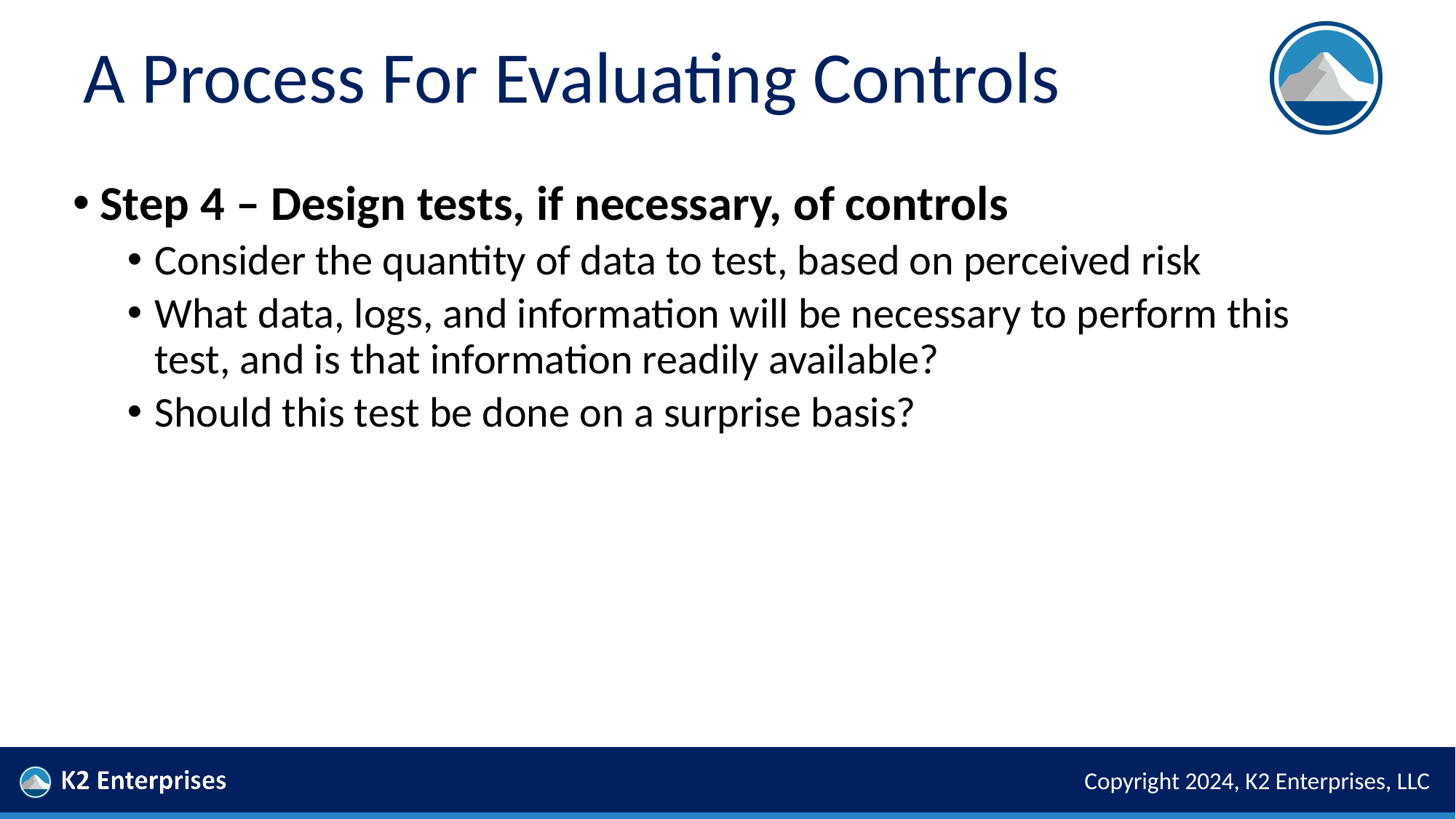

# A Process For Evaluating Controls
Step 4 – Design tests, if necessary, of controls
Consider the quantity of data to test, based on perceived risk
What data, logs, and information will be necessary to perform this test, and is that information readily available?
Should this test be done on a surprise basis?